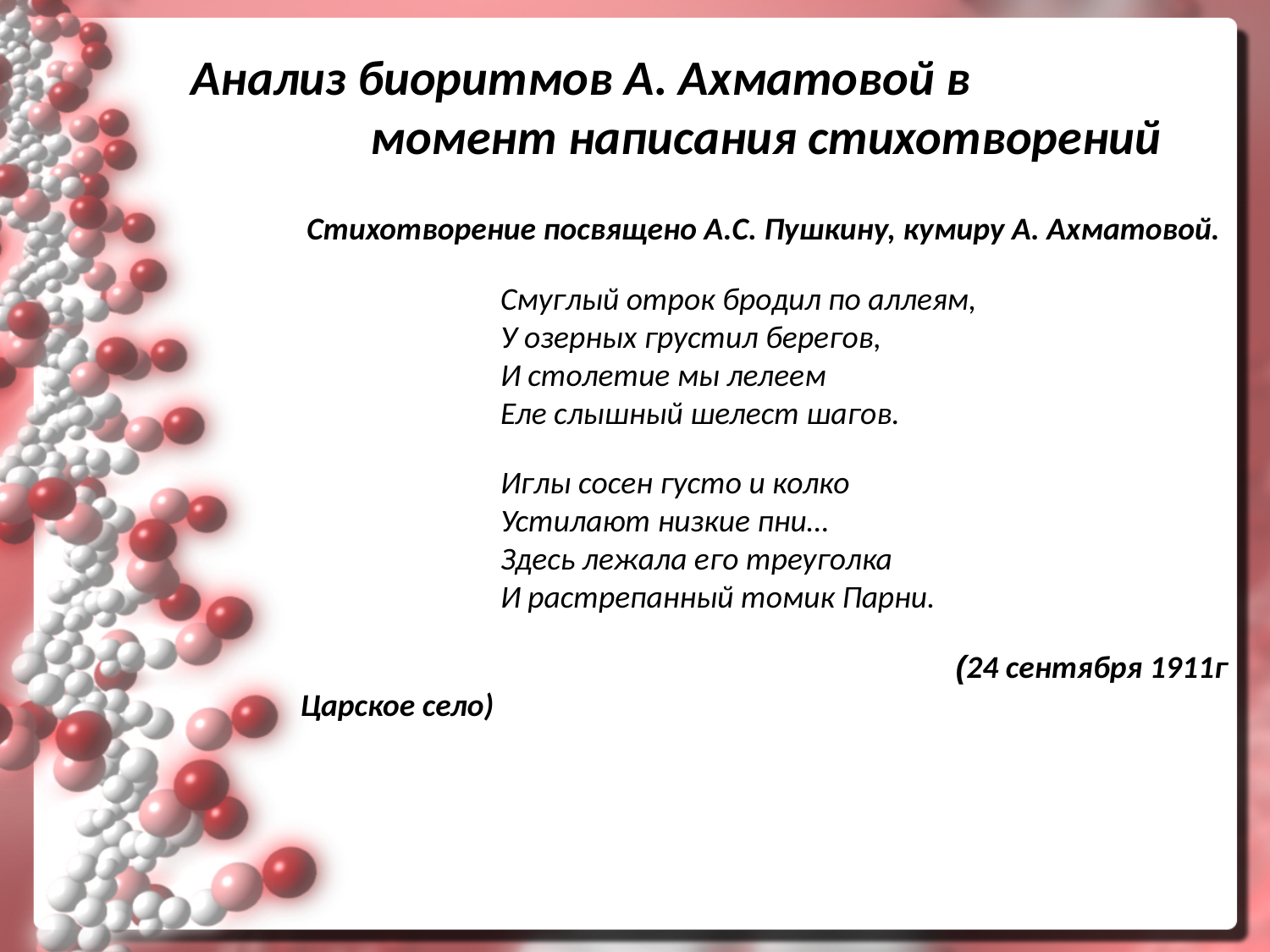

Анализ биоритмов А. Ахматовой в
                момент написания стихотворений
Стихотворение посвящено А.С. Пушкину, кумиру А. Ахматовой.
Смуглый отрок бродил по аллеям,
У озерных грустил берегов,
И столетие мы лелеем
Еле слышный шелест шагов.
Иглы сосен густо и колко
Устилают низкие пни…
Здесь лежала его треуголка
И растрепанный томик Парни.
                                                   (24 сентября 1911г Царское село)